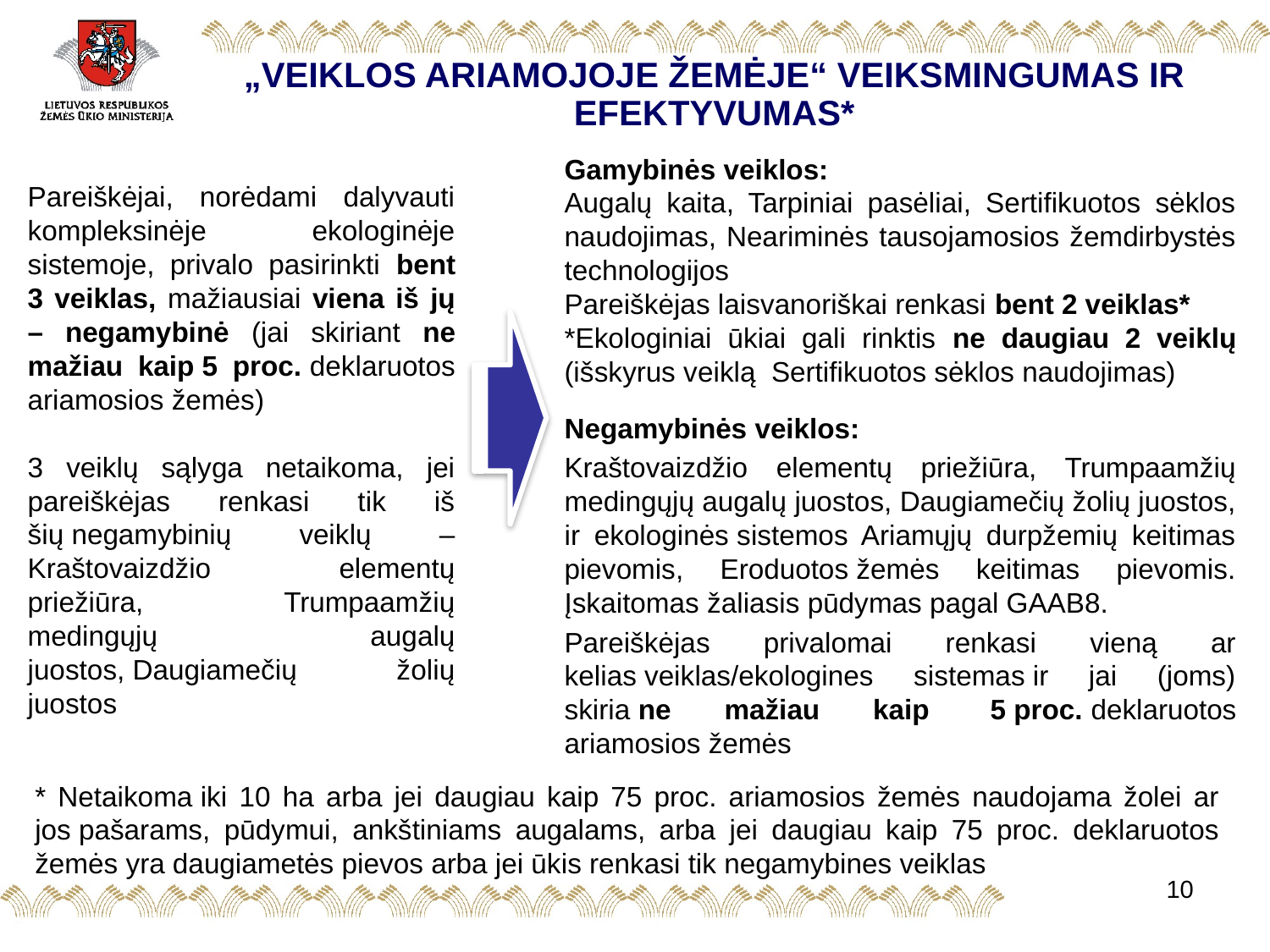

„VEIKLOS ARIAMOJOJE ŽEMĖJE“ VEIKSMINGUMAS IR EFEKTYVUMAS*
Gamybinės veiklos:
Augalų kaita, Tarpiniai pasėliai, Sertifikuotos sėklos naudojimas, Neariminės tausojamosios žemdirbystės technologijos
Pareiškėjas laisvanoriškai renkasi bent 2 veiklas*
*Ekologiniai ūkiai gali rinktis ne daugiau 2 veiklų (išskyrus veiklą  Sertifikuotos sėklos naudojimas)

Negamybinės veiklos:
Kraštovaizdžio elementų priežiūra, Trumpaamžių medingųjų augalų juostos, Daugiamečių žolių juostos, ir ekologinės sistemos Ariamųjų durpžemių keitimas pievomis, Eroduotos žemės keitimas pievomis. Įskaitomas žaliasis pūdymas pagal GAAB8.
Pareiškėjas privalomai renkasi vieną ar kelias veiklas/ekologines sistemas ir jai (joms) skiria ne mažiau kaip  5 proc. deklaruotos ariamosios žemės
Pareiškėjai, norėdami dalyvauti kompleksinėje ekologinėje sistemoje, privalo pasirinkti bent 3 veiklas, mažiausiai viena iš jų – negamybinė (jai skiriant ne mažiau kaip 5 proc. deklaruotos ariamosios žemės)

3 veiklų sąlyga netaikoma, jei pareiškėjas renkasi tik iš šių negamybinių veiklų – Kraštovaizdžio elementų priežiūra, Trumpaamžių medingųjų augalų juostos, Daugiamečių žolių juostos

* Netaikoma iki 10 ha arba jei daugiau kaip 75 proc. ariamosios žemės naudojama žolei ar jos pašarams, pūdymui, ankštiniams augalams, arba jei daugiau kaip 75 proc. deklaruotos žemės yra daugiametės pievos arba jei ūkis renkasi tik negamybines veiklas
10